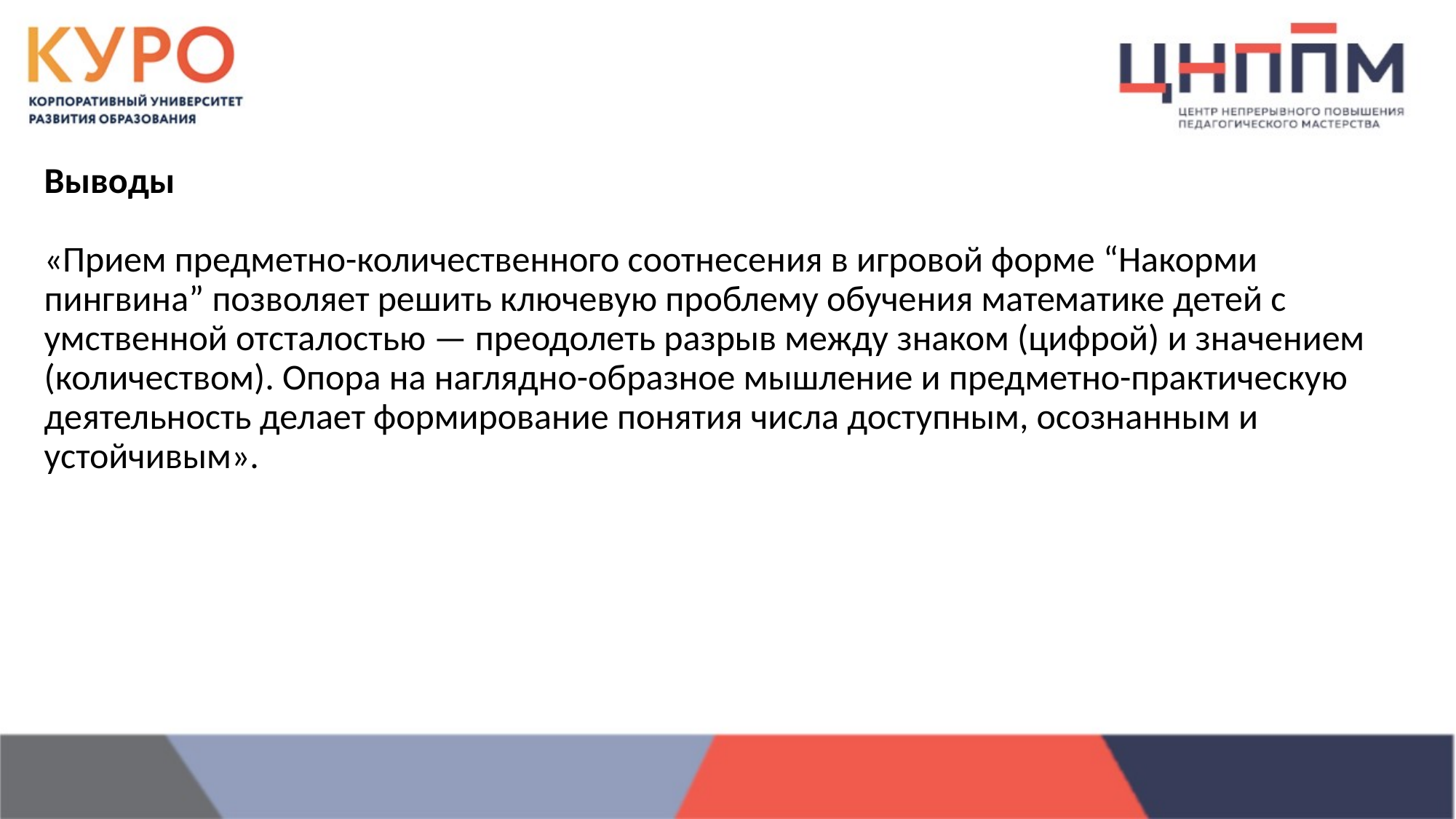

Выводы

«Прием предметно-количественного соотнесения в игровой форме “Накорми пингвина” позволяет решить ключевую проблему обучения математике детей с умственной отсталостью — преодолеть разрыв между знаком (цифрой) и значением (количеством). Опора на наглядно-образное мышление и предметно-практическую деятельность делает формирование понятия числа доступным, осознанным и устойчивым».